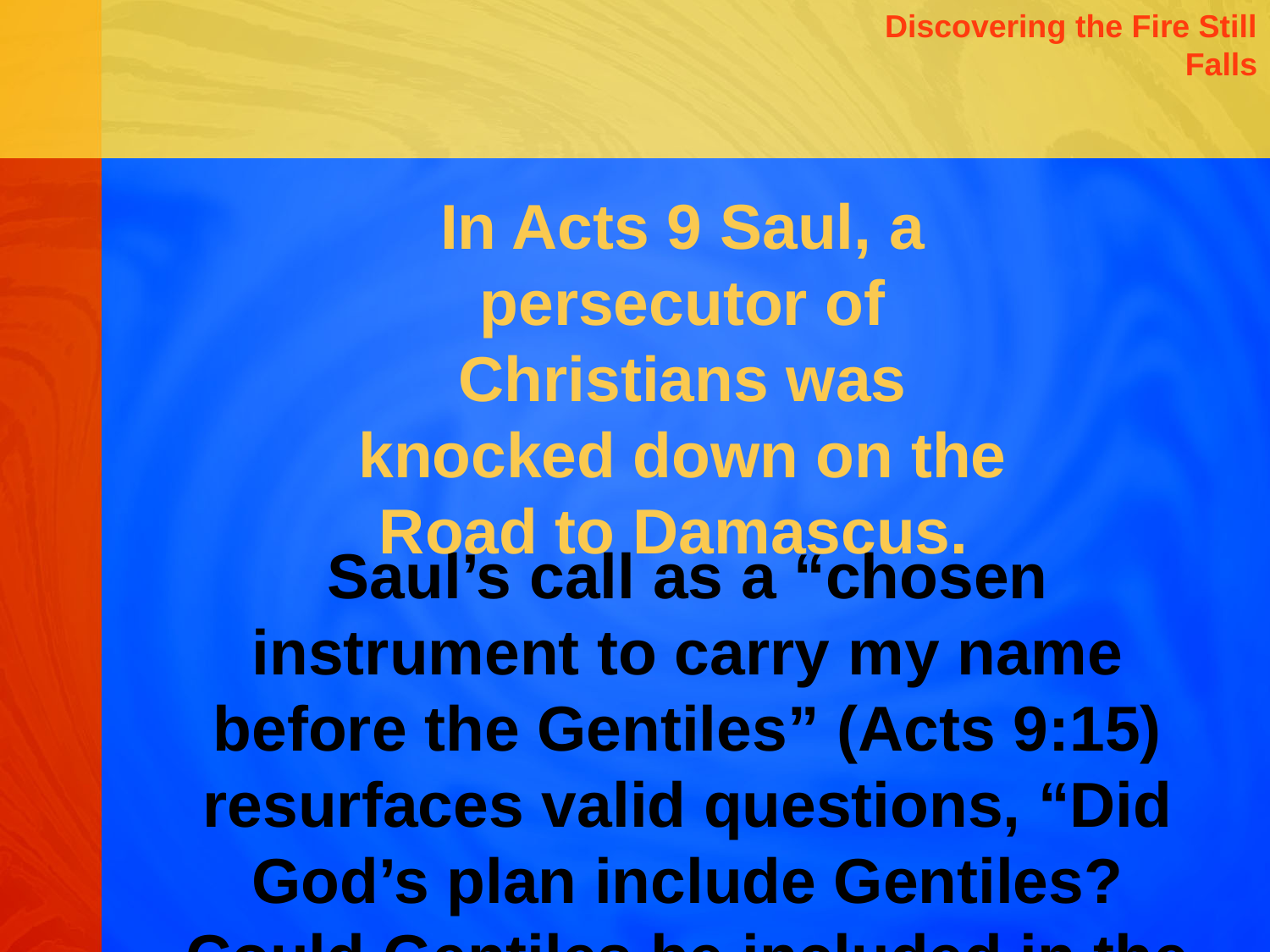

Discovering the Fire Still Falls
In Acts 9 Saul, a persecutor of Christians was knocked down on the Road to Damascus.
Saul’s call as a “chosen instrument to carry my name before the Gentiles” (Acts 9:15) resurfaces valid questions, “Did God’s plan include Gentiles? Could Gentiles be included in the Church?”